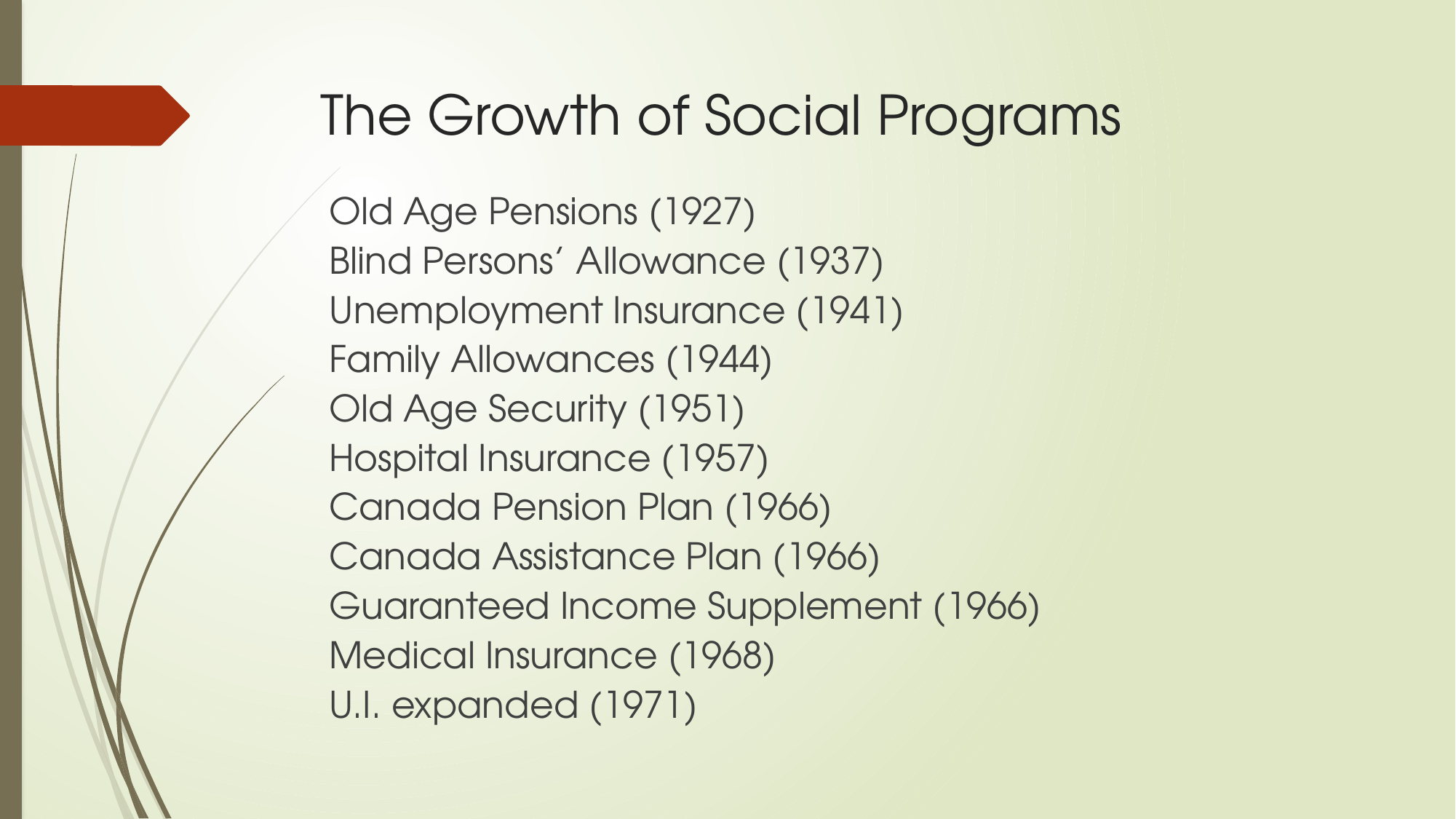

# The Growth of Social Programs
Old Age Pensions (1927)
Blind Persons’ Allowance (1937)
Unemployment Insurance (1941)
Family Allowances (1944)
Old Age Security (1951)
Hospital Insurance (1957)
Canada Pension Plan (1966)
Canada Assistance Plan (1966)
Guaranteed Income Supplement (1966)
Medical Insurance (1968)
U.I. expanded (1971)